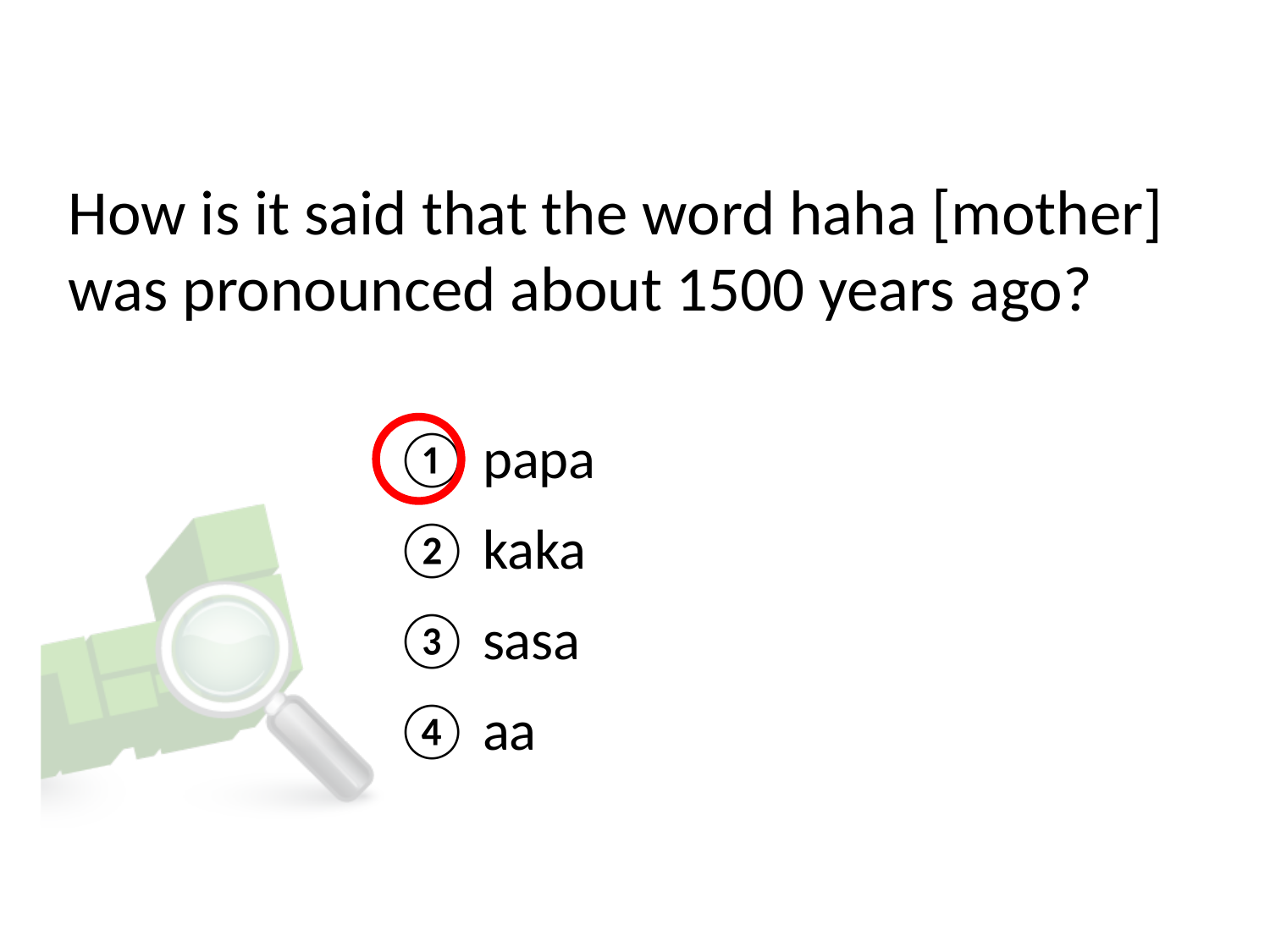

# How is it said that the word haha [mother] was pronounced about 1500 years ago?
① papa
② kaka
③ sasa
④ aa